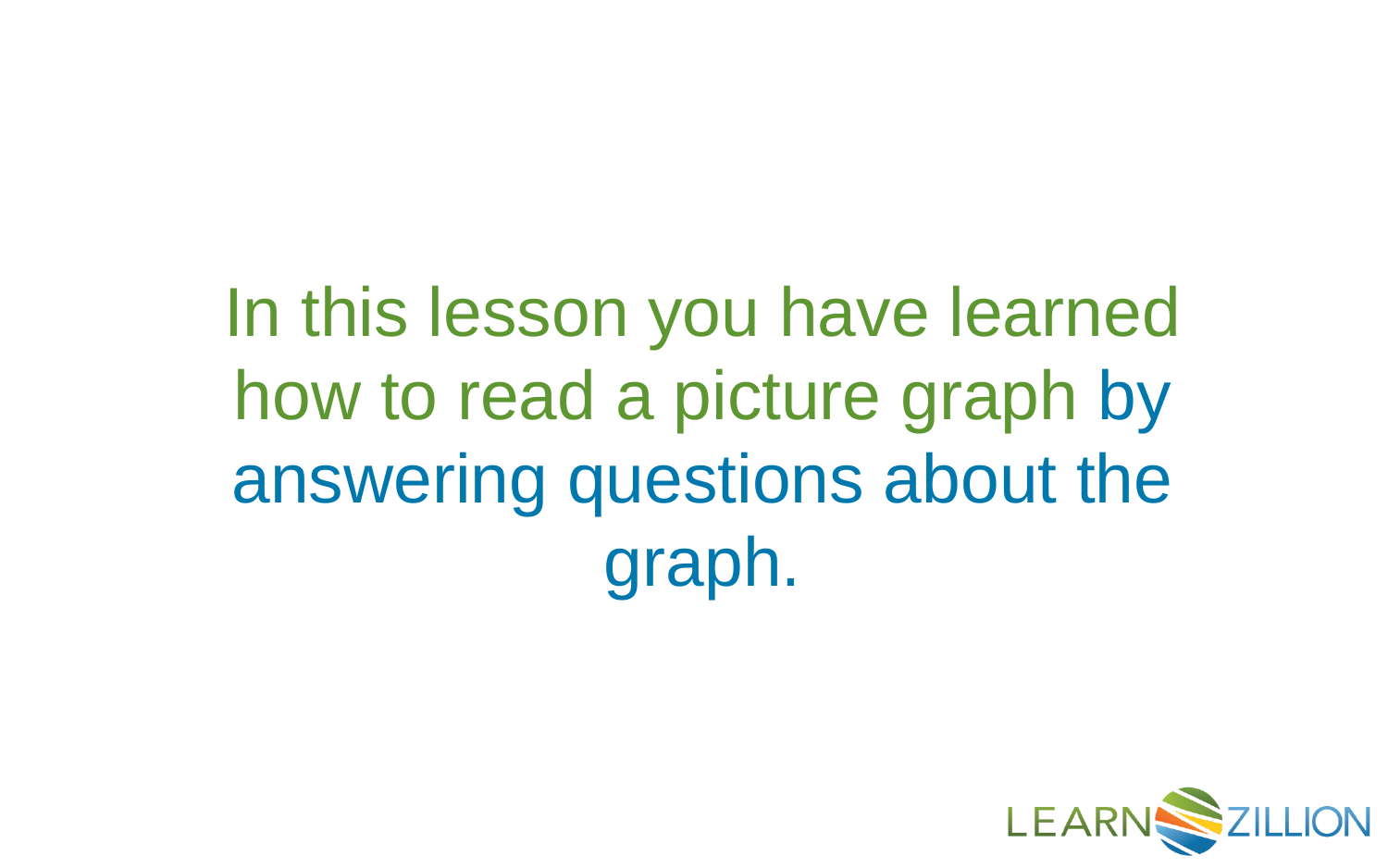

In this lesson you have learned how to read a picture graph by answering questions about the graph.